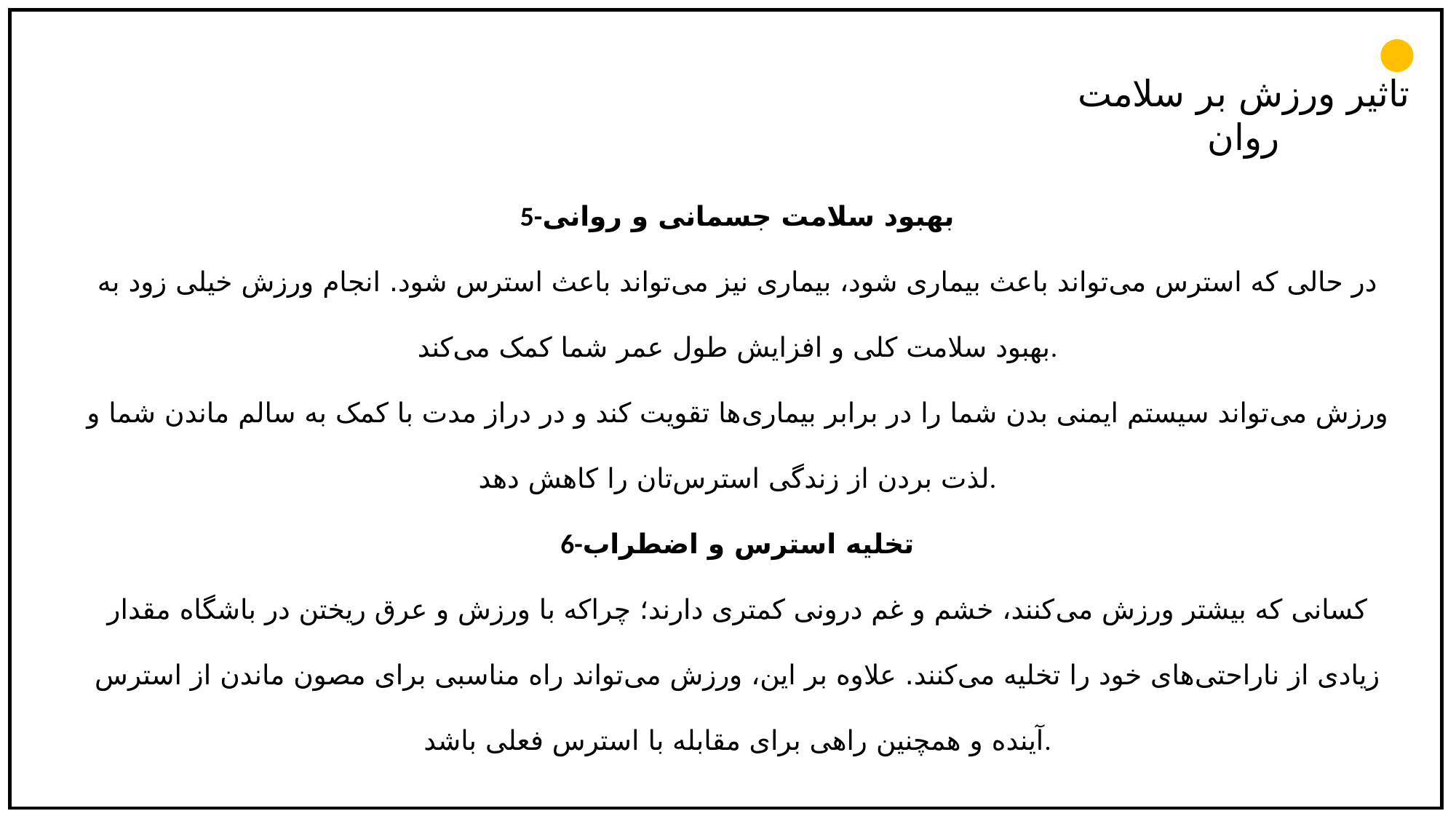

تاثیر ورزش بر سلامت روان
5-بهبود سلامت جسمانی و روانی
در حالی که استرس می‌تواند باعث بیماری شود، بیماری نیز می‌تواند باعث استرس شود. انجام ورزش خیلی زود به بهبود سلامت کلی و افزایش طول عمر شما کمک می‌کند.
ورزش می‌تواند سیستم ایمنی بدن شما را در برابر بیماری‌ها تقویت کند و در دراز مدت با کمک به سالم ماندن شما و لذت بردن از زندگی استرس‌تان را کاهش دهد.
6-تخلیه استرس و اضطراب
کسانی که بیشتر ورزش می‌کنند، خشم و غم درونی کمتری دارند؛ چراکه با ورزش و عرق ریختن در باشگاه مقدار زیادی از ناراحتی‌های خود را تخلیه می‌کنند. علاوه بر این، ورزش می‌تواند راه مناسبی برای مصون ماندن از استرس آینده و همچنین راهی برای مقابله با استرس فعلی باشد.